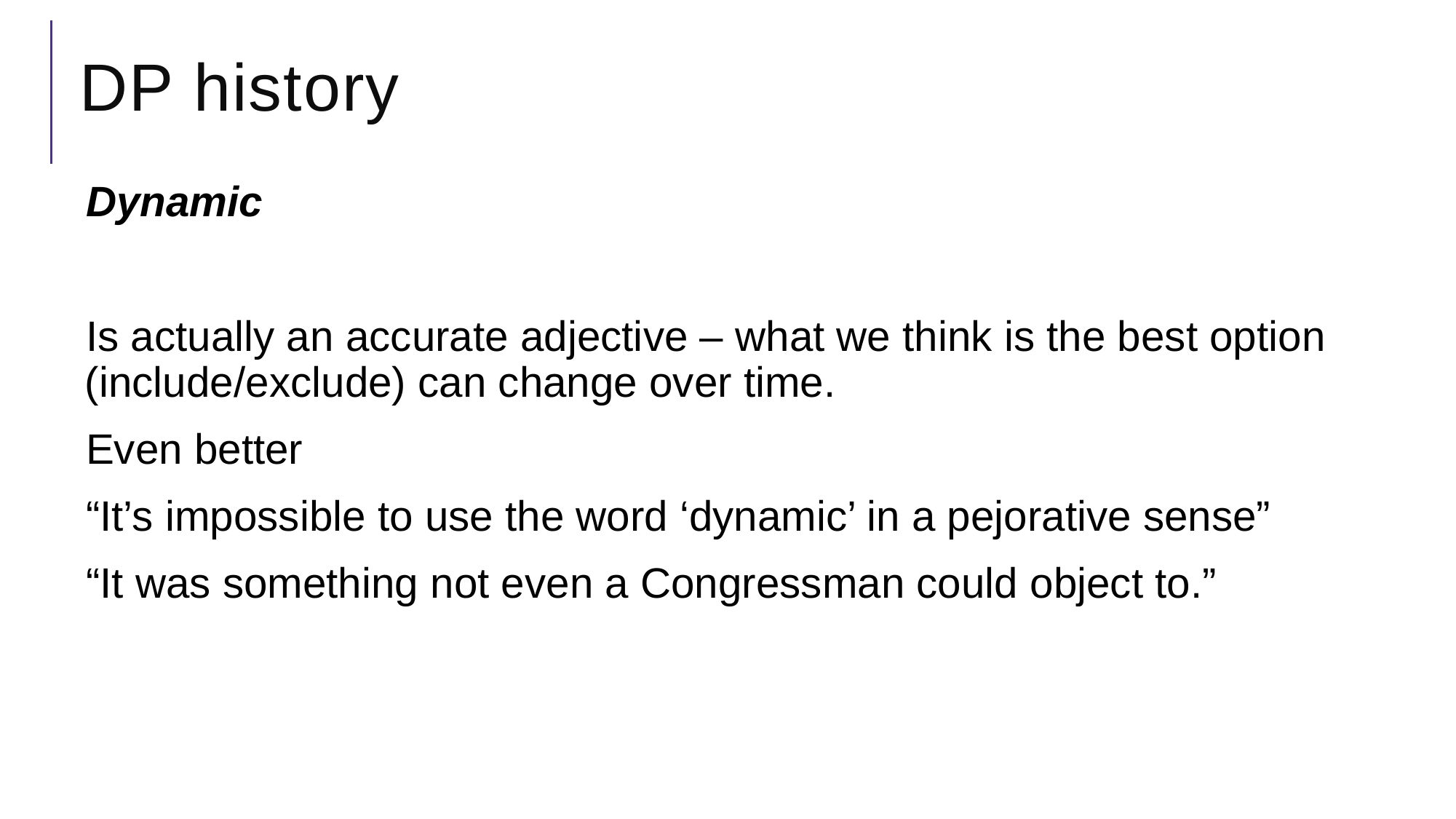

# DP history
Dynamic

Is actually an accurate adjective – what we think is the best option (include/exclude) can change over time.
Even better
“It’s impossible to use the word ‘dynamic’ in a pejorative sense”
“It was something not even a Congressman could object to.”